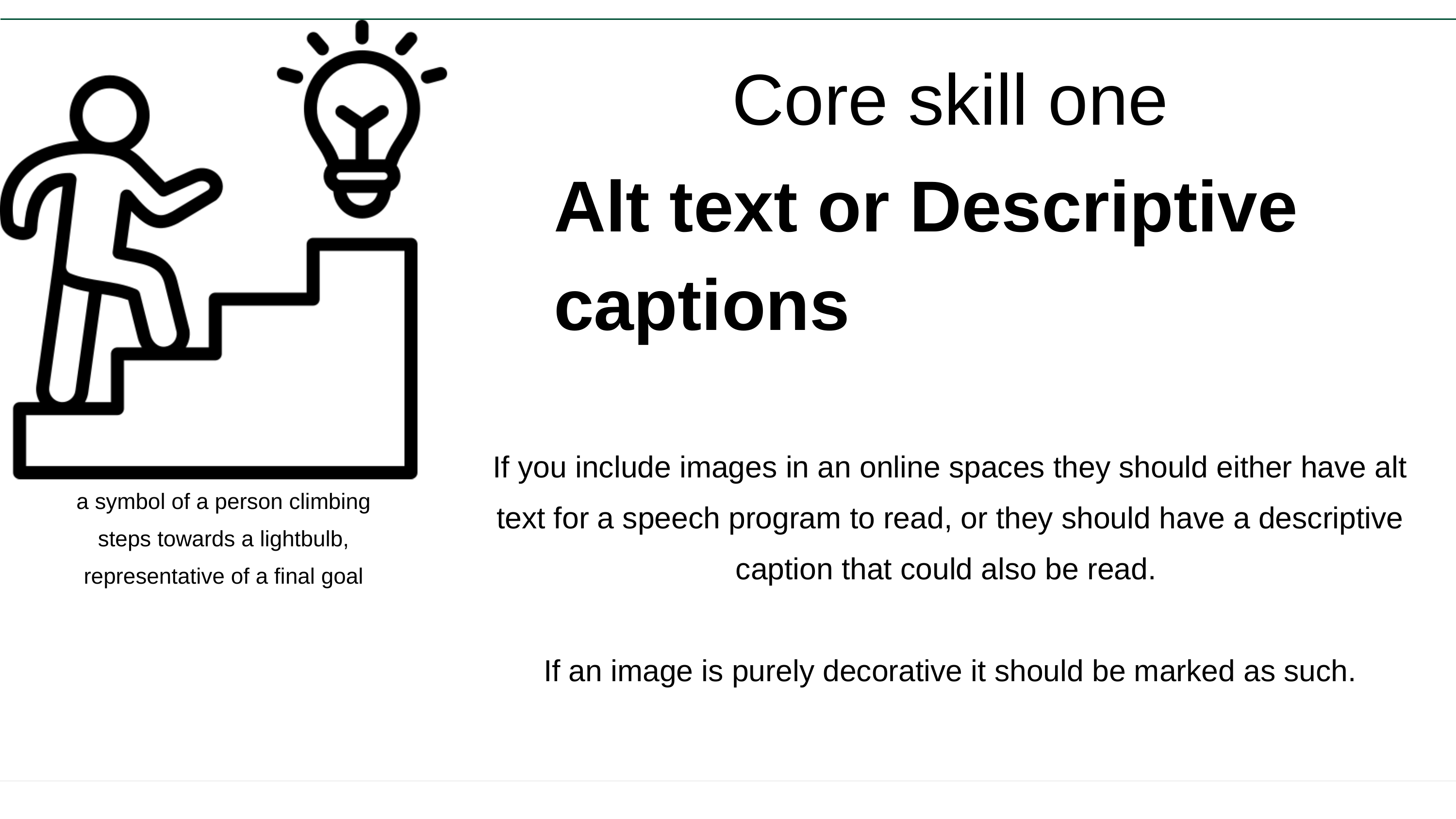

Core skill one
Alt text or Descriptive captions
If you include images in an online spaces they should either have alt text for a speech program to read, or they should have a descriptive caption that could also be read.

If an image is purely decorative it should be marked as such.
a symbol of a person climbing steps towards a lightbulb, representative of a final goal